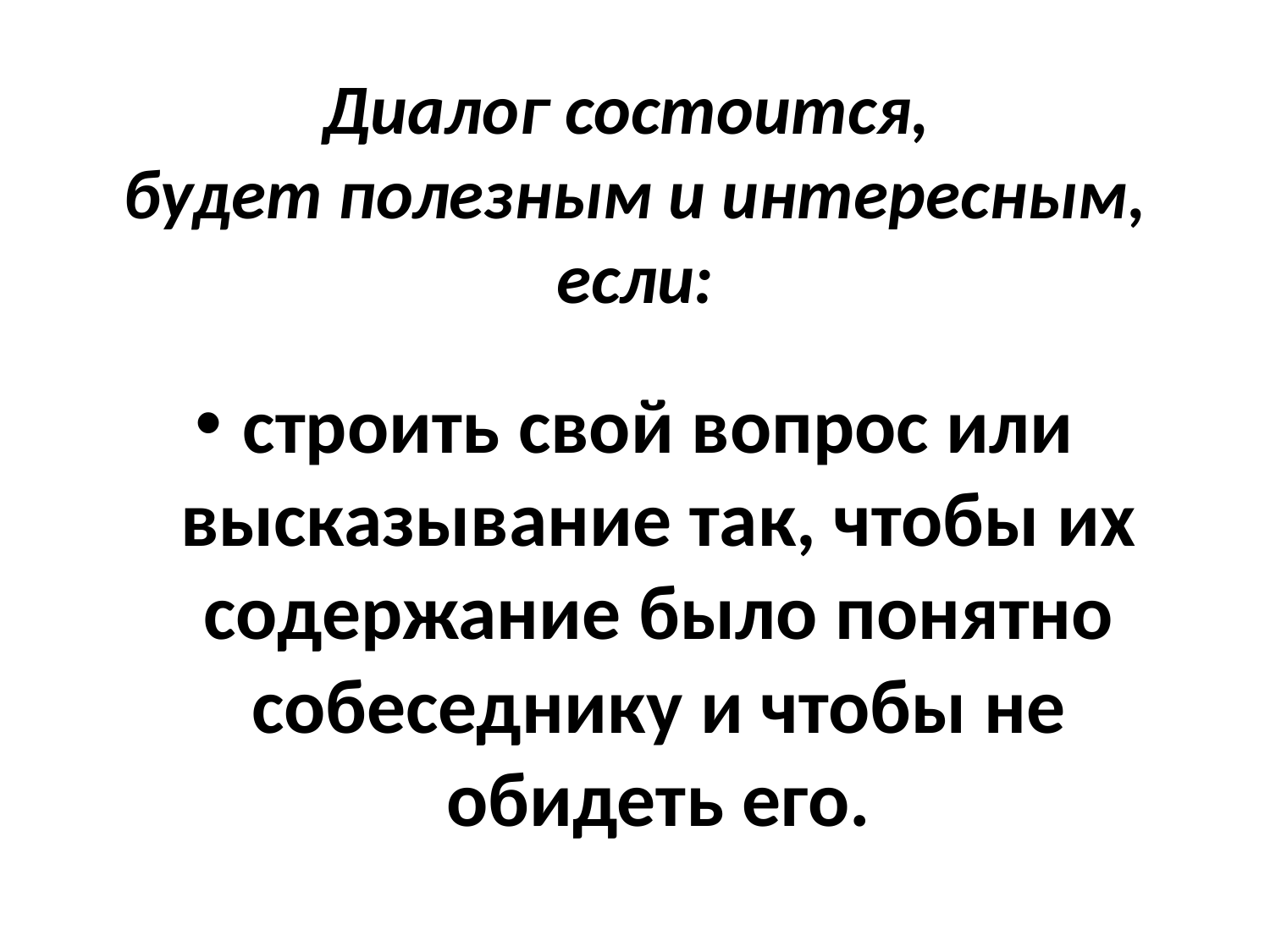

# Диалог состоится, будет полезным и интересным, если:

строить свой вопрос или высказывание так, чтобы их содержание было понятно собеседни­ку и чтобы не обидеть его.